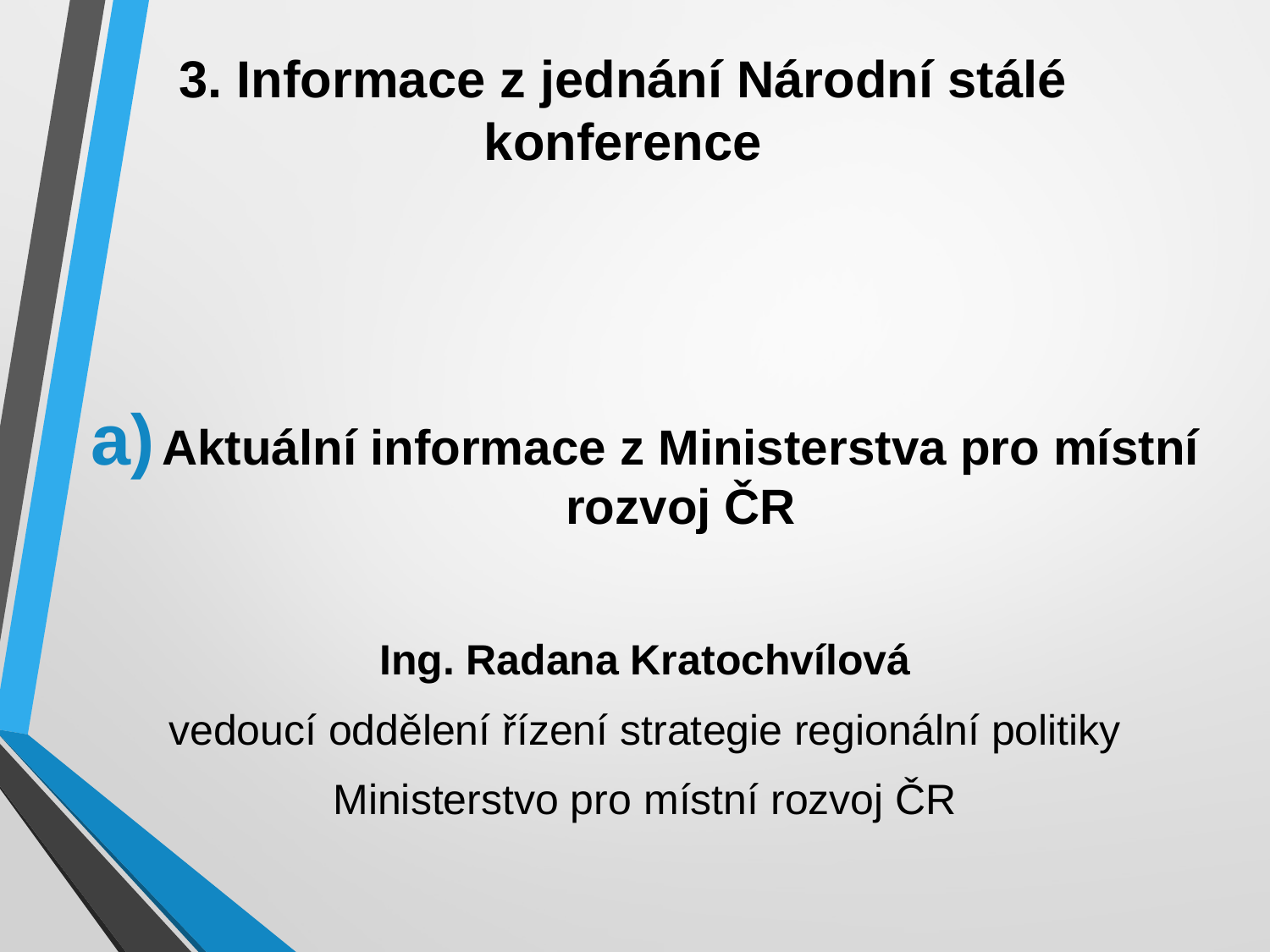

# 3. Informace z jednání Národní stálé konference

Aktuální informace z Ministerstva pro místní rozvoj ČR

Ing. Radana Kratochvílová
vedoucí oddělení řízení strategie regionální politiky
Ministerstvo pro místní rozvoj ČR